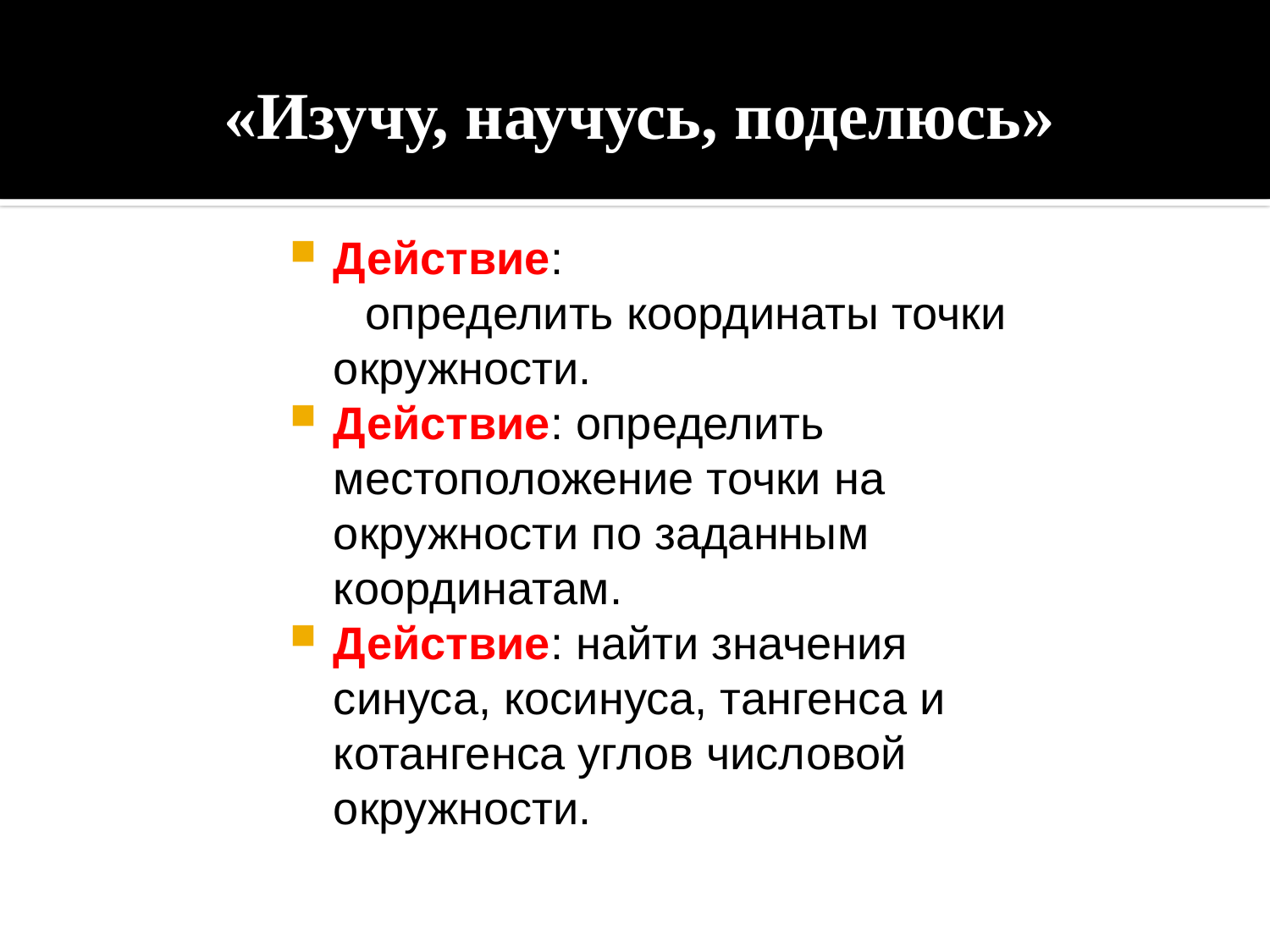

# «Изучу, научусь, поделюсь»
Действие:
      определить координаты точки окружности.
Действие: определить местоположение точки на окружности по заданным координатам.
Действие: найти значения синуса, косинуса, тангенса и котангенса углов числовой окружности.